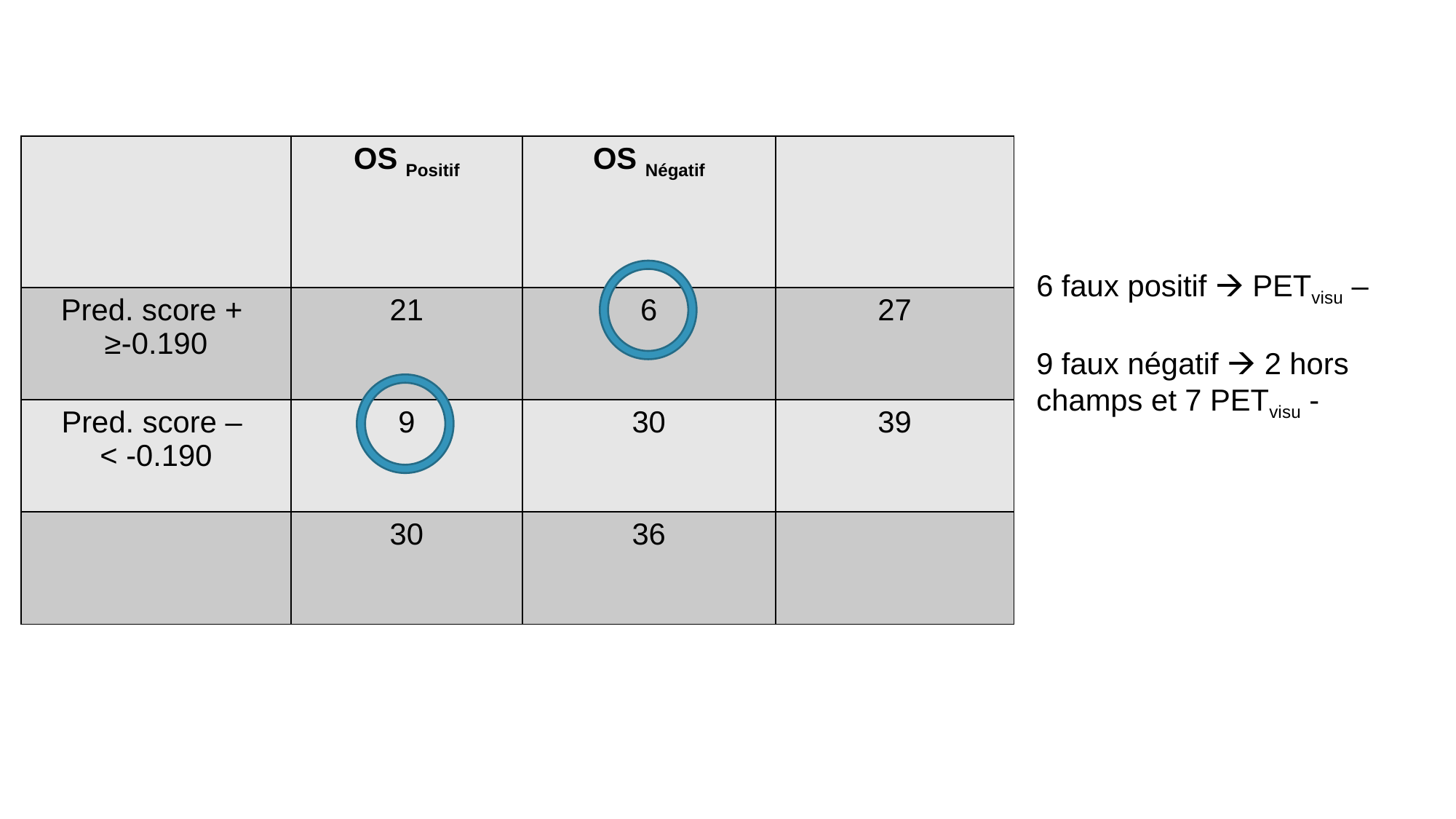

|  | OS Positif | OS Négatif |  |
| --- | --- | --- | --- |
| Pred. score + ≥-0.190 | 21 | 6 | 27 |
| Pred. score – < -0.190 | 9 | 30 | 39 |
|  | 30 | 36 |  |

6 faux positif 🡪 PETvisu –

9 faux négatif 🡪 2 hors champs et 7 PETvisu -